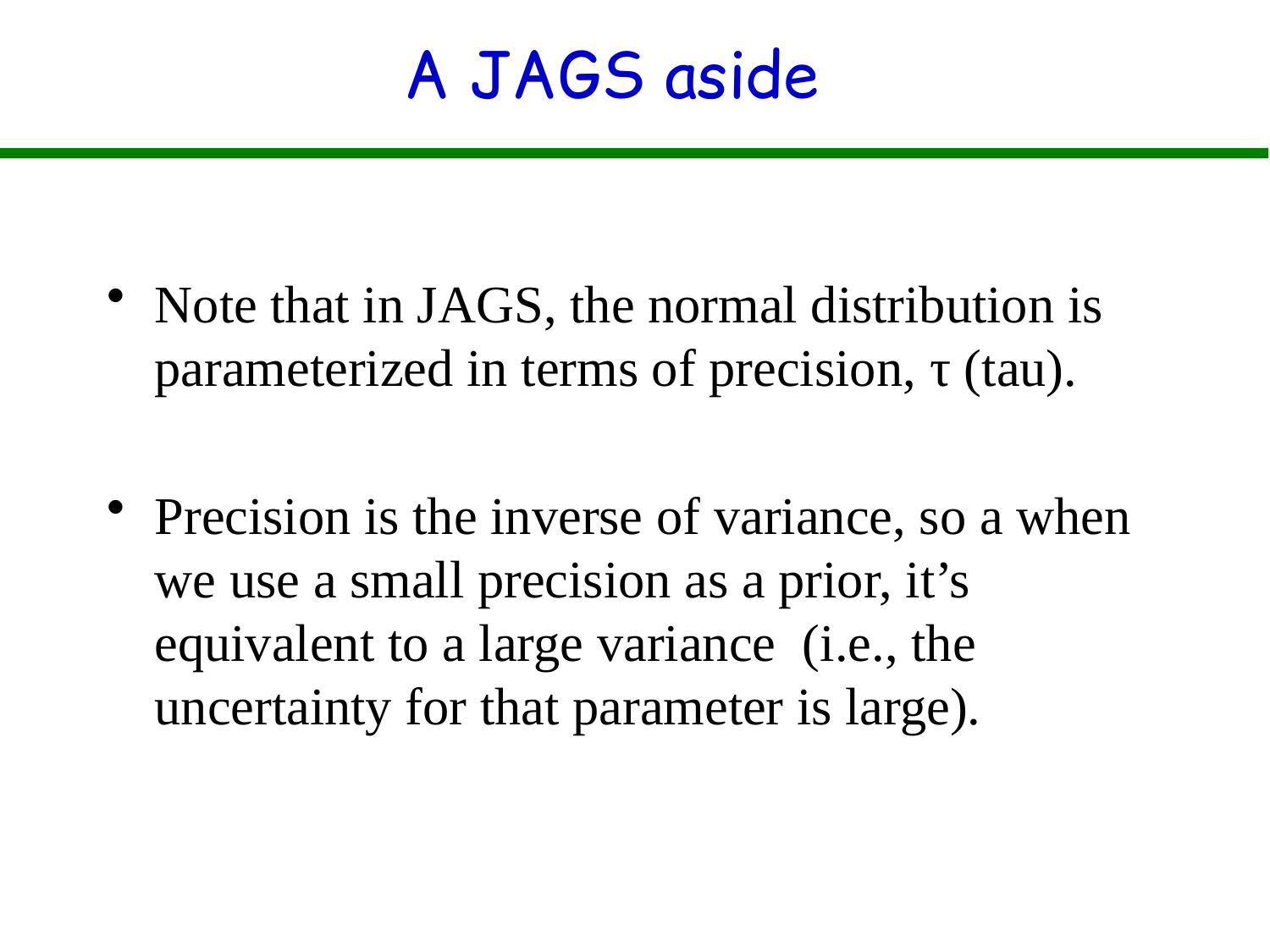

# A JAGS aside
Note that in JAGS, the normal distribution is parameterized in terms of precision, τ (tau).

Precision is the inverse of variance, so a when we use a small precision as a prior, it’s equivalent to a large variance  (i.e., the uncertainty for that parameter is large).